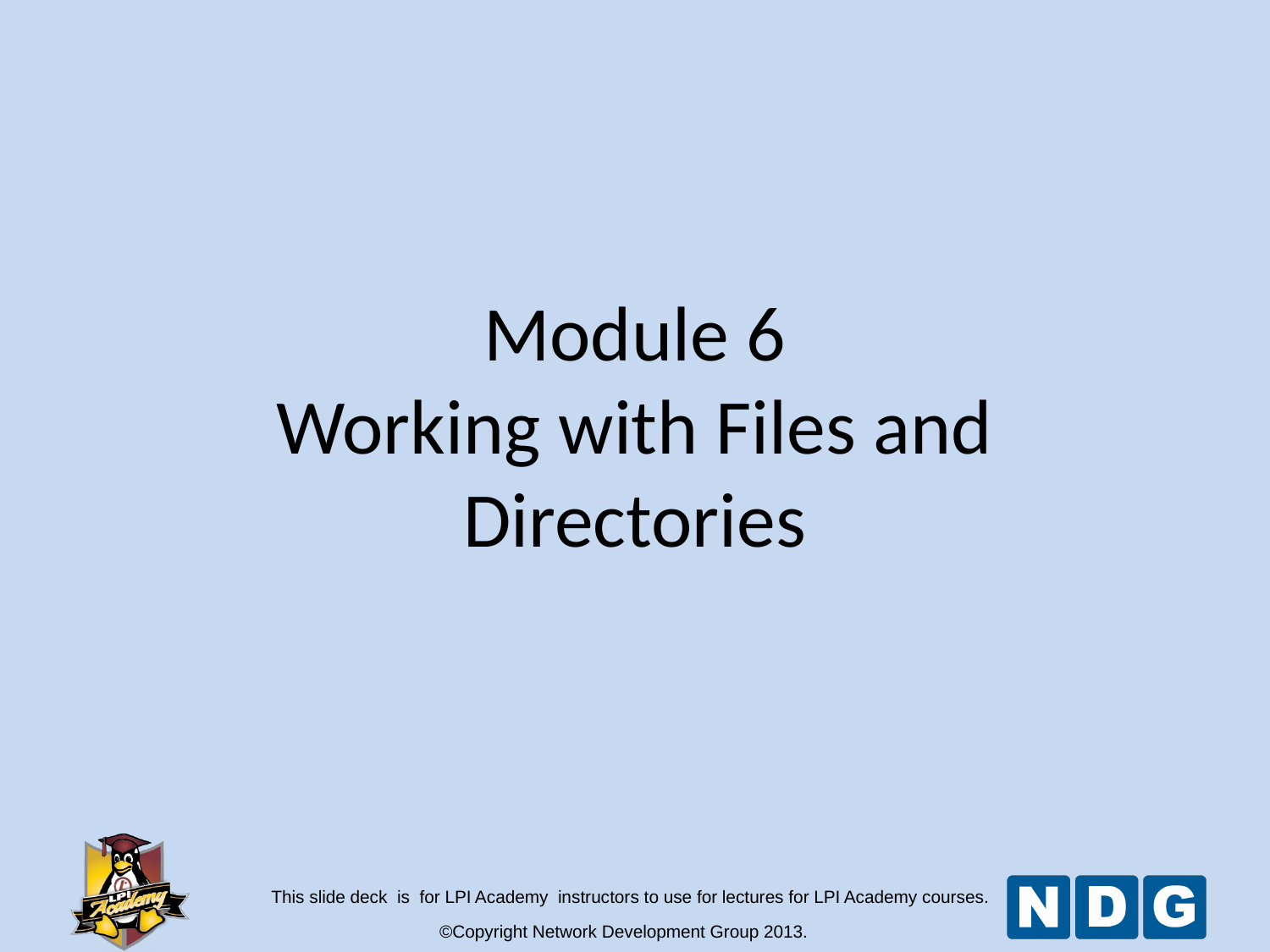

# Module 6 Working with Files and Directories